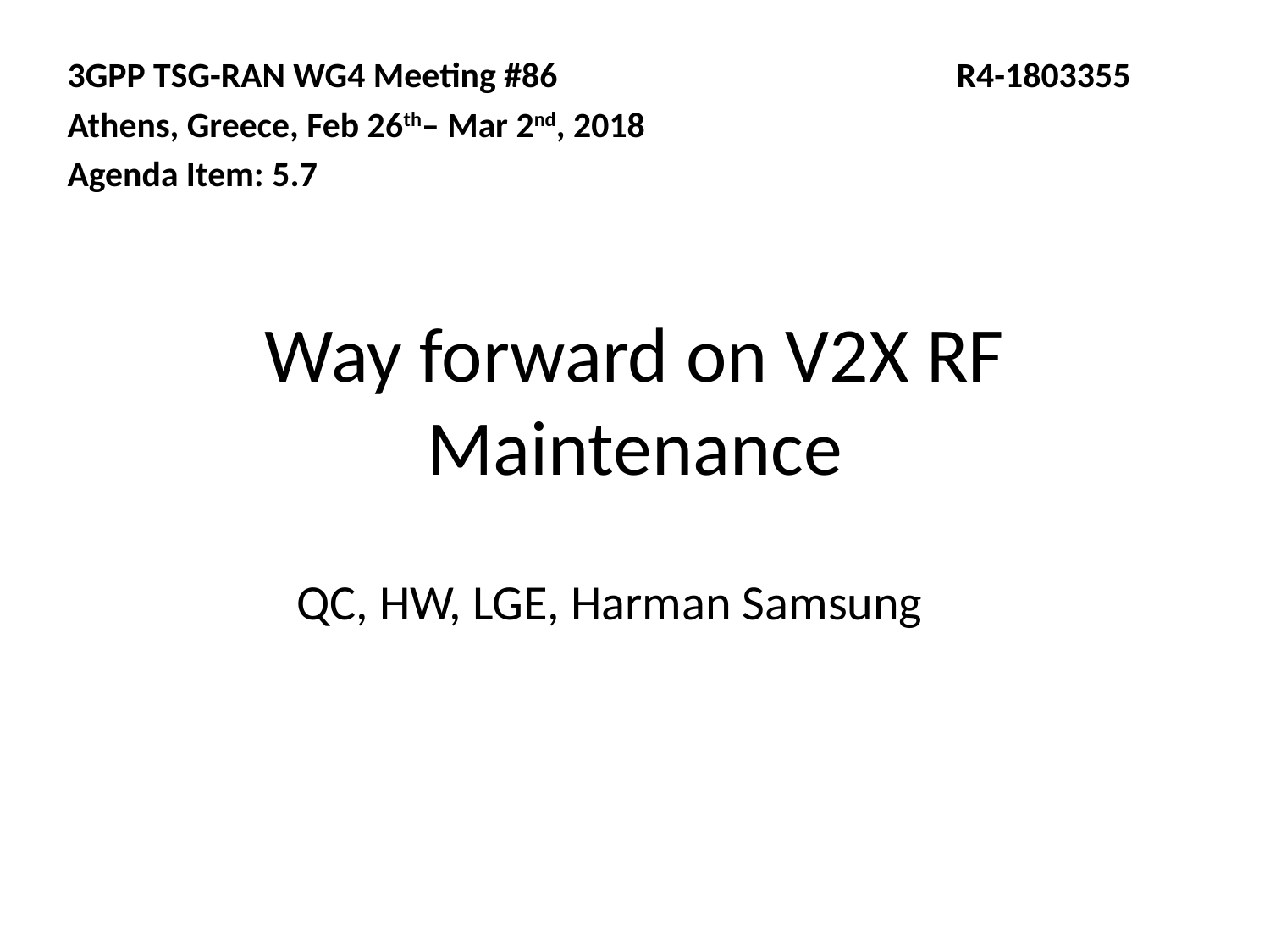

3GPP TSG-RAN WG4 Meeting #86 				R4-1803355
Athens, Greece, Feb 26th– Mar 2nd, 2018
Agenda Item: 5.7
# Way forward on V2X RF Maintenance
QC, HW, LGE, Harman Samsung